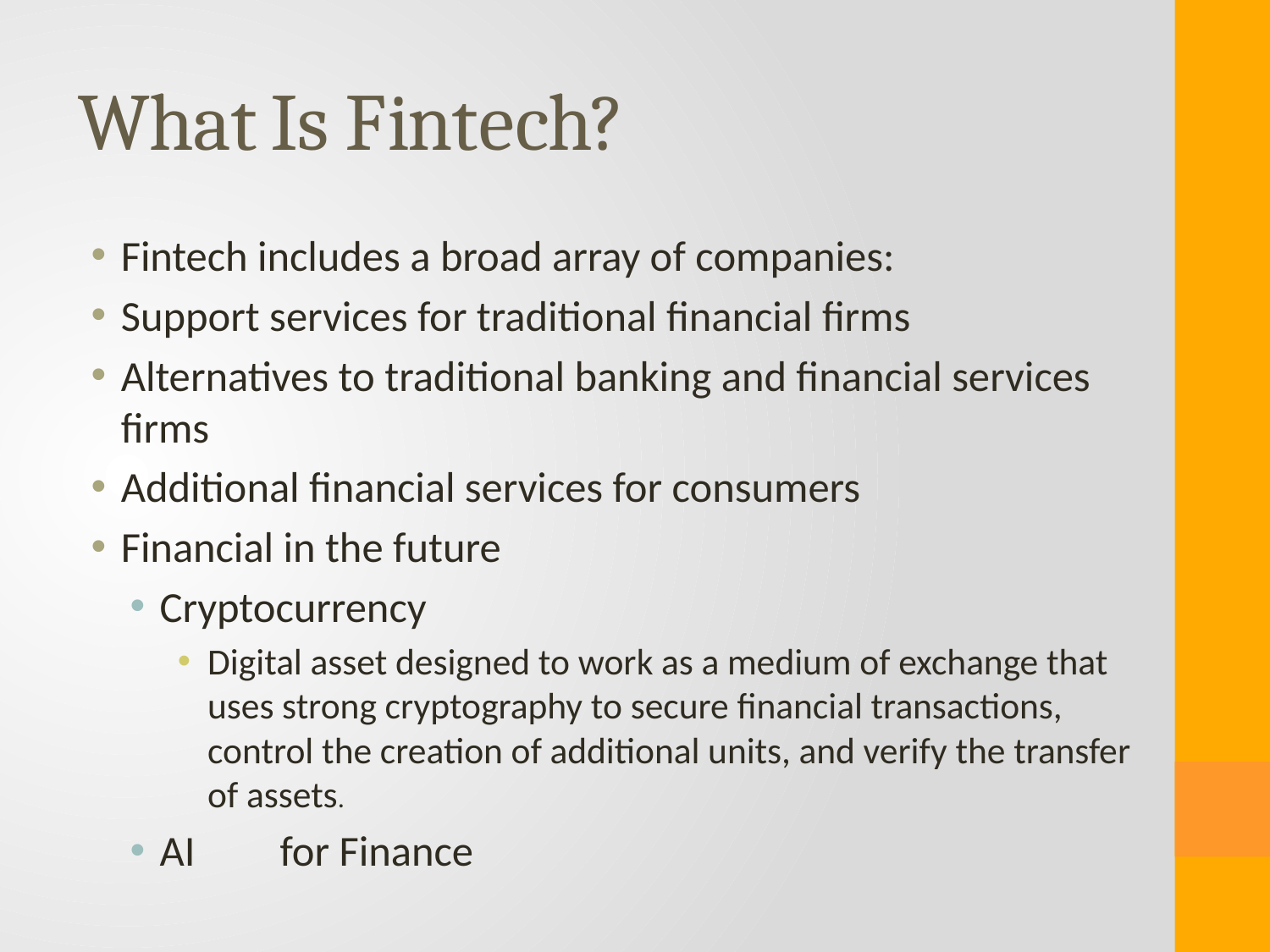

# What Is Fintech?
Fintech includes a broad array of companies:
Support services for traditional financial firms
Alternatives to traditional banking and financial services firms
Additional financial services for consumers
Financial in the future
Cryptocurrency
Digital asset designed to work as a medium of exchange that uses strong cryptography to secure financial transactions, control the creation of additional units, and verify the transfer of assets.
AI	 for Finance